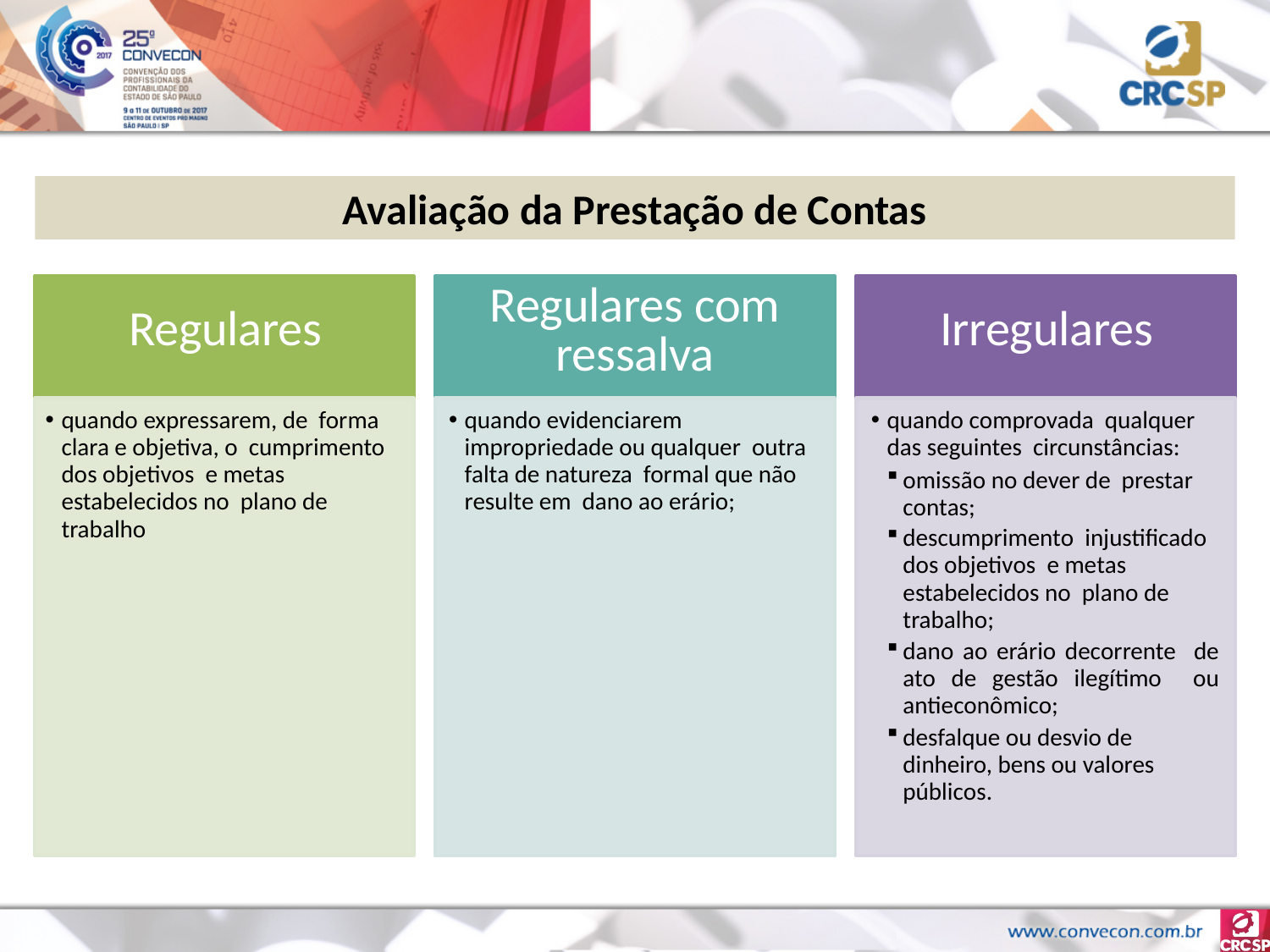

Avaliação da Prestação de Contas

Regulares com
ressalva
Regulares
Irregulares

quando expressarem, de  forma clara e objetiva, o  cumprimento dos objetivos  e metas estabelecidos no  plano de trabalho
quando evidenciarem impropriedade ou qualquer  outra falta de natureza  formal que não resulte em  dano ao erário;
quando comprovada  qualquer das seguintes  circunstâncias:
omissão no dever de  prestar contas;
descumprimento  injustificado dos objetivos  e metas estabelecidos no  plano de trabalho;
dano ao erário decorrente  de ato de gestão ilegítimo  ou antieconômico;
desfalque ou desvio de  dinheiro, bens ou valores  públicos.